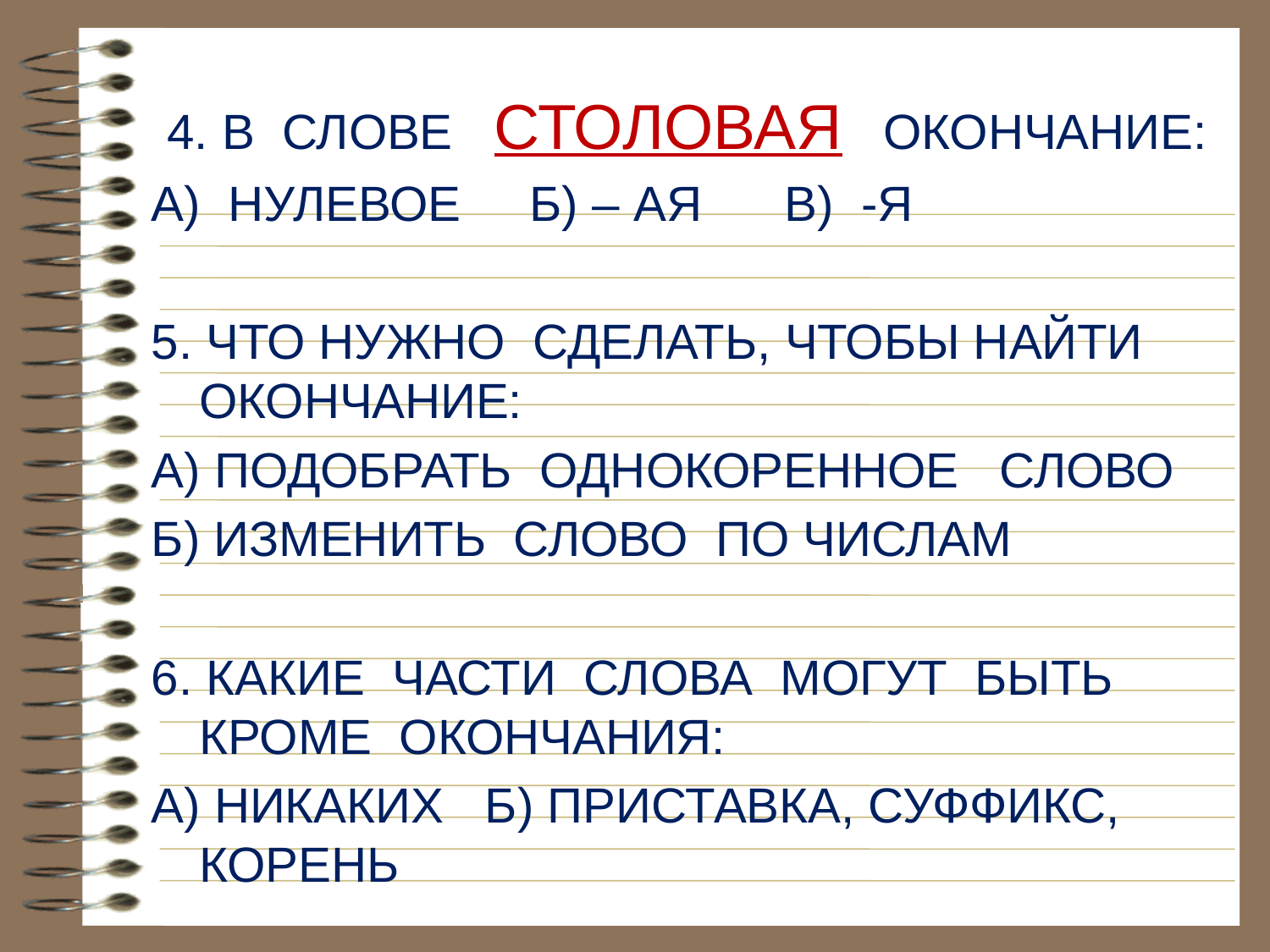

4. В  СЛОВЕ   СТОЛОВАЯ   ОКОНЧАНИЕ:
А)  НУЛЕВОЕ     Б) – АЯ      В)  -Я

5. ЧТО НУЖНО  СДЕЛАТЬ, ЧТОБЫ НАЙТИ  ОКОНЧАНИЕ:
А) ПОДОБРАТЬ  ОДНОКОРЕННОЕ   СЛОВО
Б) ИЗМЕНИТЬ  СЛОВО  ПО ЧИСЛАМ

6. КАКИЕ  ЧАСТИ  СЛОВА  МОГУТ  БЫТЬ  КРОМЕ  ОКОНЧАНИЯ:
А) НИКАКИХ   Б) ПРИСТАВКА, СУФФИКС, КОРЕНЬ